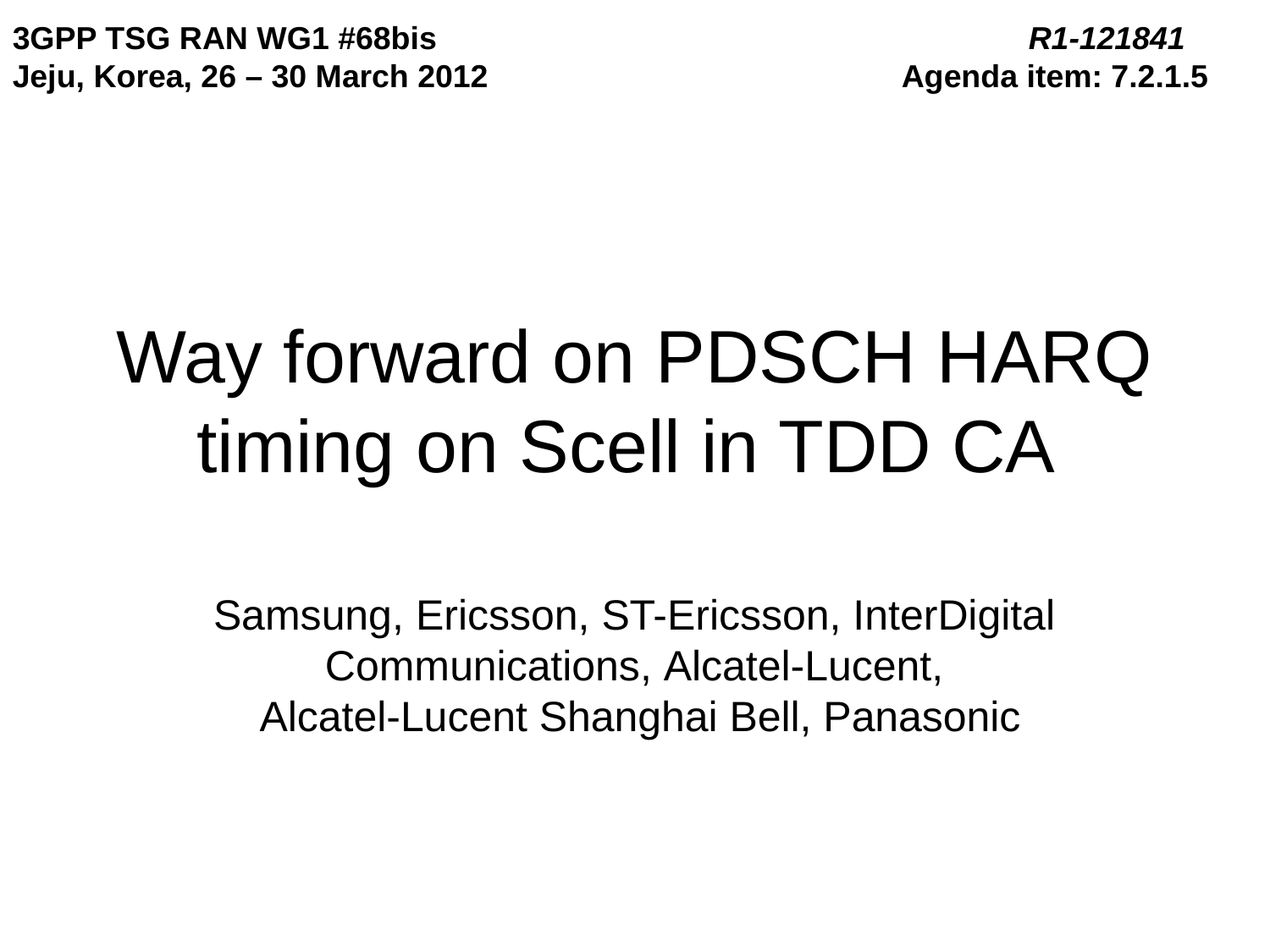

3GPP TSG RAN WG1 #68bis	                     			R1-121841
Jeju, Korea, 26 – 30 March 2012				Agenda item: 7.2.1.5
# Way forward on PDSCH HARQ timing on Scell in TDD CA
Samsung, Ericsson, ST-Ericsson, InterDigital  Communications, Alcatel-Lucent,
Alcatel-Lucent Shanghai Bell, Panasonic